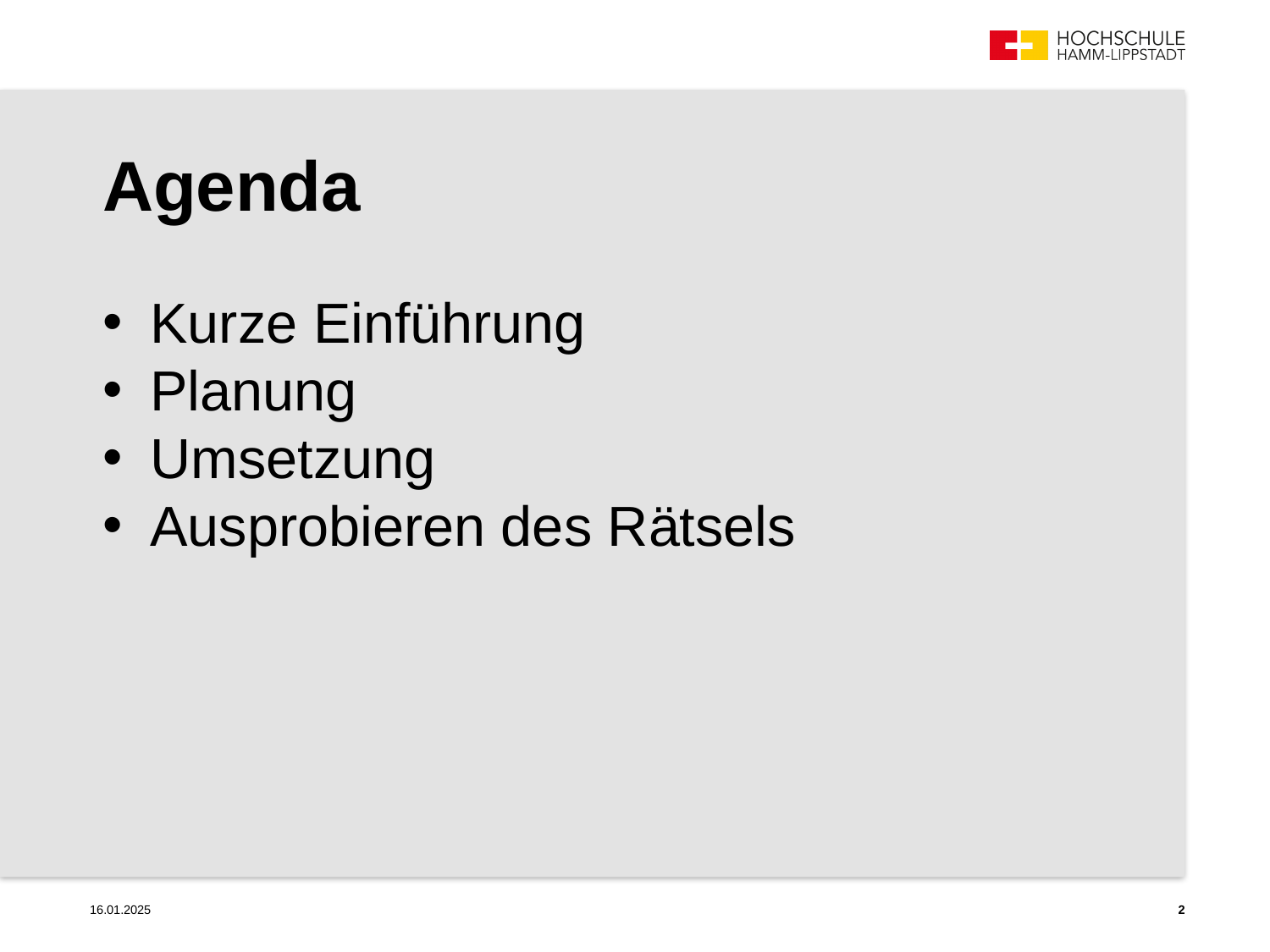

# Agenda
Kurze Einführung
Planung
Umsetzung
Ausprobieren des Rätsels
16.01.2025
2